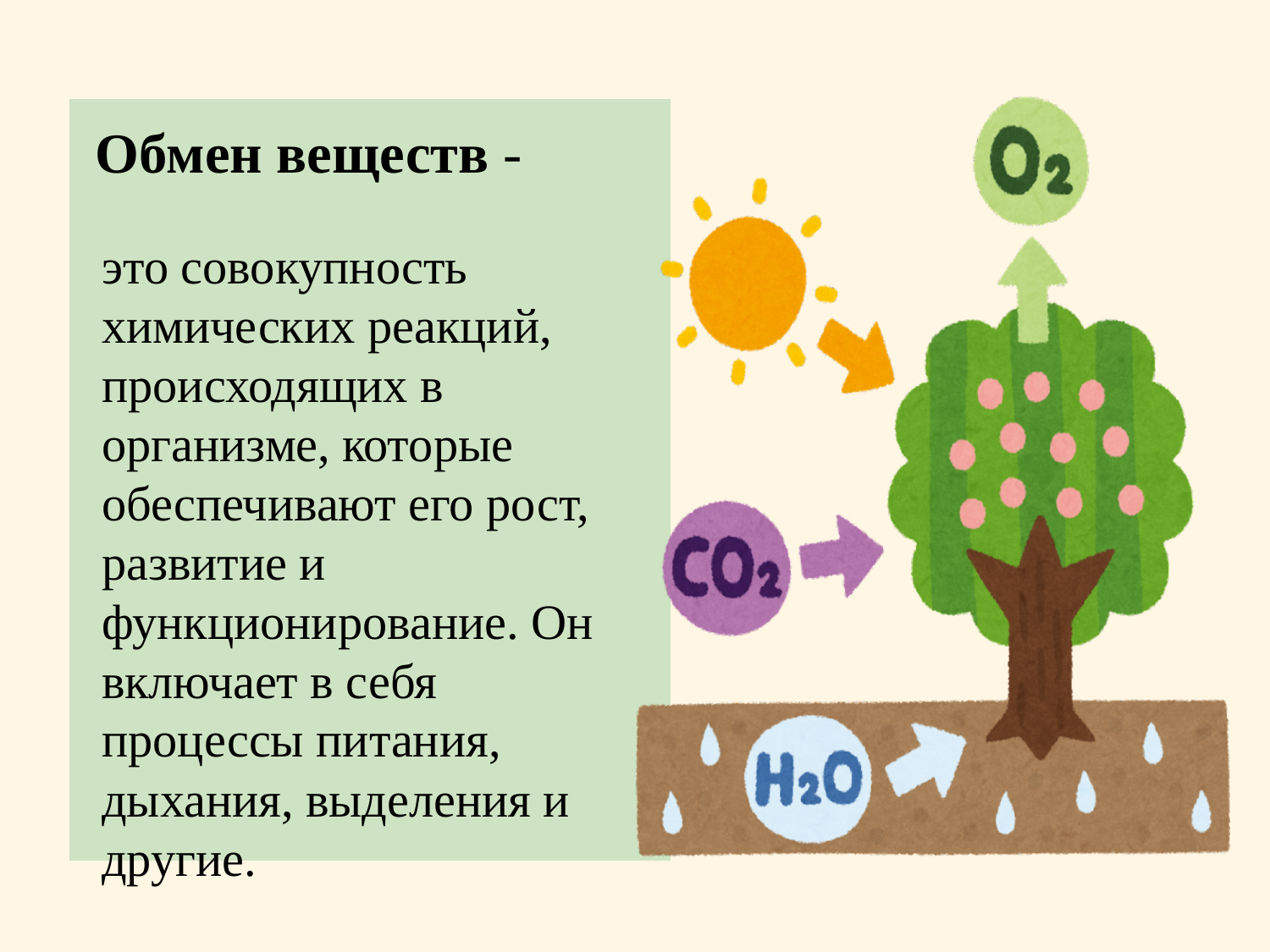

Обмен веществ -
это совокупность химических реакций, происходящих в организме, которые обеспечивают его рост, развитие и функционирование. Он включает в себя процессы питания, дыхания, выделения и другие.